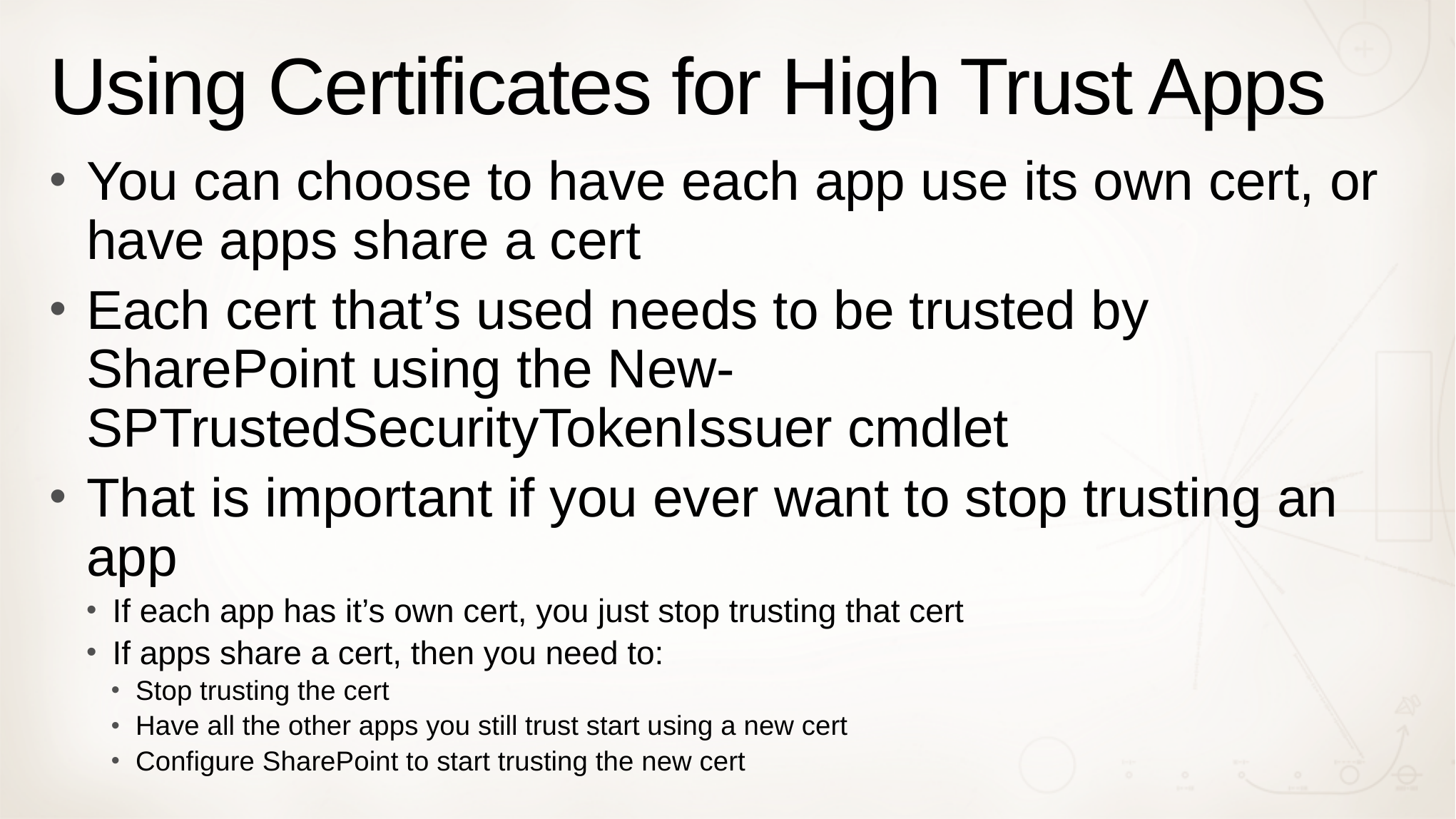

# Using Certificates for High Trust Apps
You can choose to have each app use its own cert, or have apps share a cert
Each cert that’s used needs to be trusted by SharePoint using the New-SPTrustedSecurityTokenIssuer cmdlet
That is important if you ever want to stop trusting an app
If each app has it’s own cert, you just stop trusting that cert
If apps share a cert, then you need to:
Stop trusting the cert
Have all the other apps you still trust start using a new cert
Configure SharePoint to start trusting the new cert